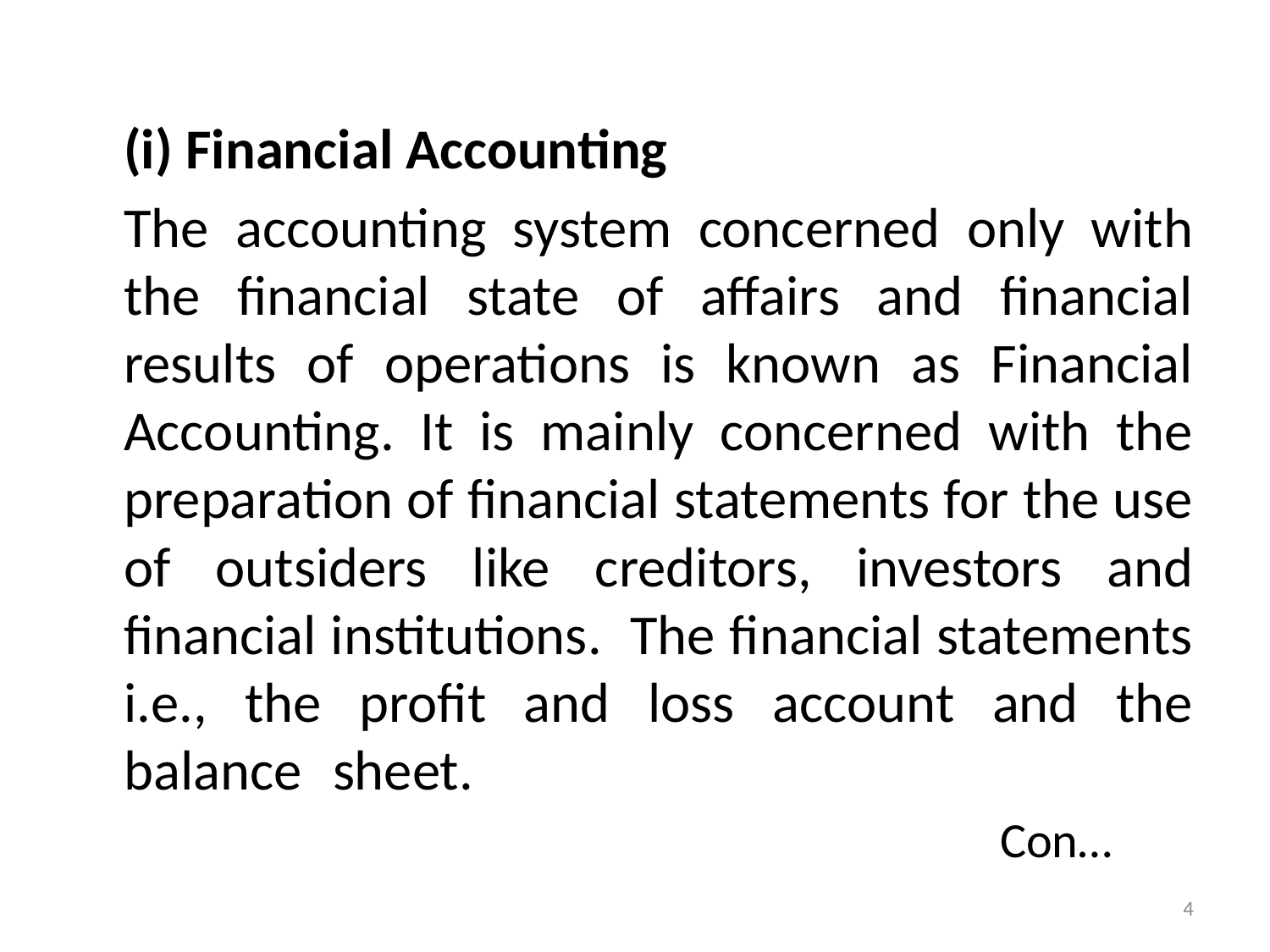

(i) Financial Accounting
	The accounting system concerned only with the financial state of affairs and financial results of operations is known as Financial Accounting. It is mainly concerned with the preparation of financial statements for the use of outsiders like creditors, investors and financial institutions.  The financial statements i.e., the profit and loss account and the balance sheet.  												         Con…

4